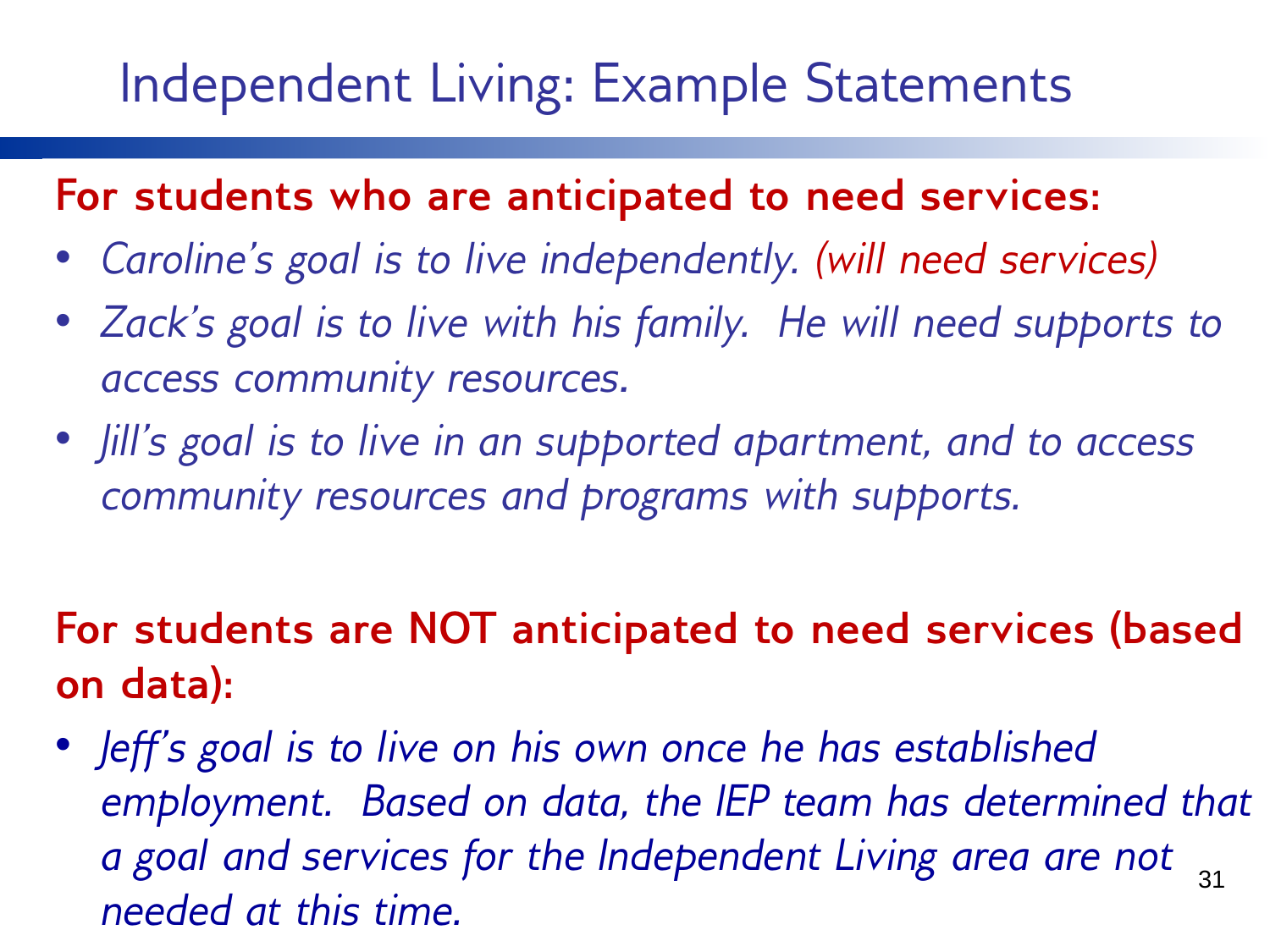

# Independent Living: Example Statements
For students who are anticipated to need services:
Caroline’s goal is to live independently. (will need services)
Zack’s goal is to live with his family.  He will need supports to access community resources.
Jill’s goal is to live in an supported apartment, and to access community resources and programs with supports.

For students are NOT anticipated to need services (based on data):
Jeff’s goal is to live on his own once he has established employment.  Based on data, the IEP team has determined that a goal and services for the Independent Living area are not needed at this time.

31